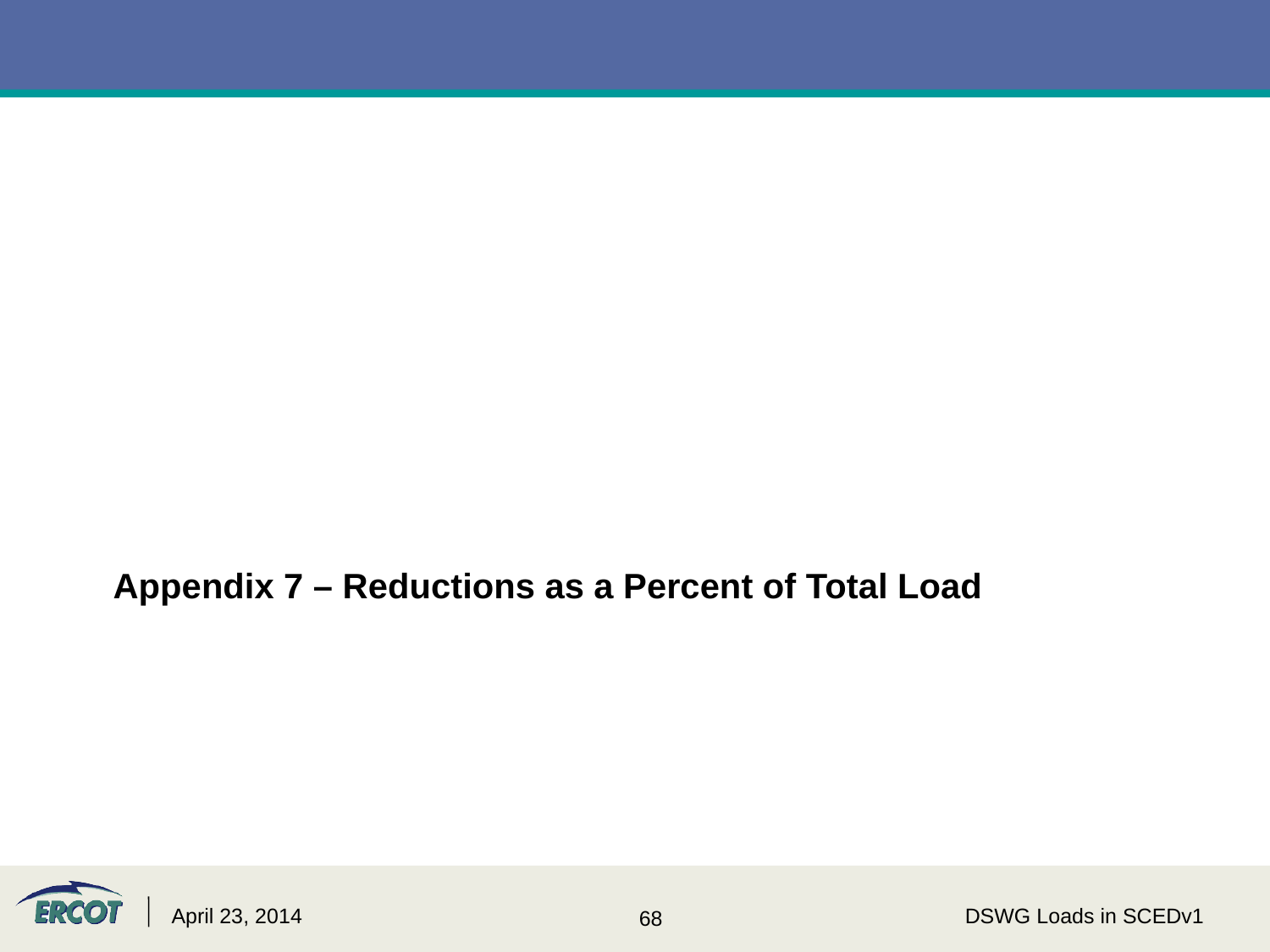

Appendix 7 – Reductions as a Percent of Total Load
#
April 23, 2014
DSWG Loads in SCEDv1